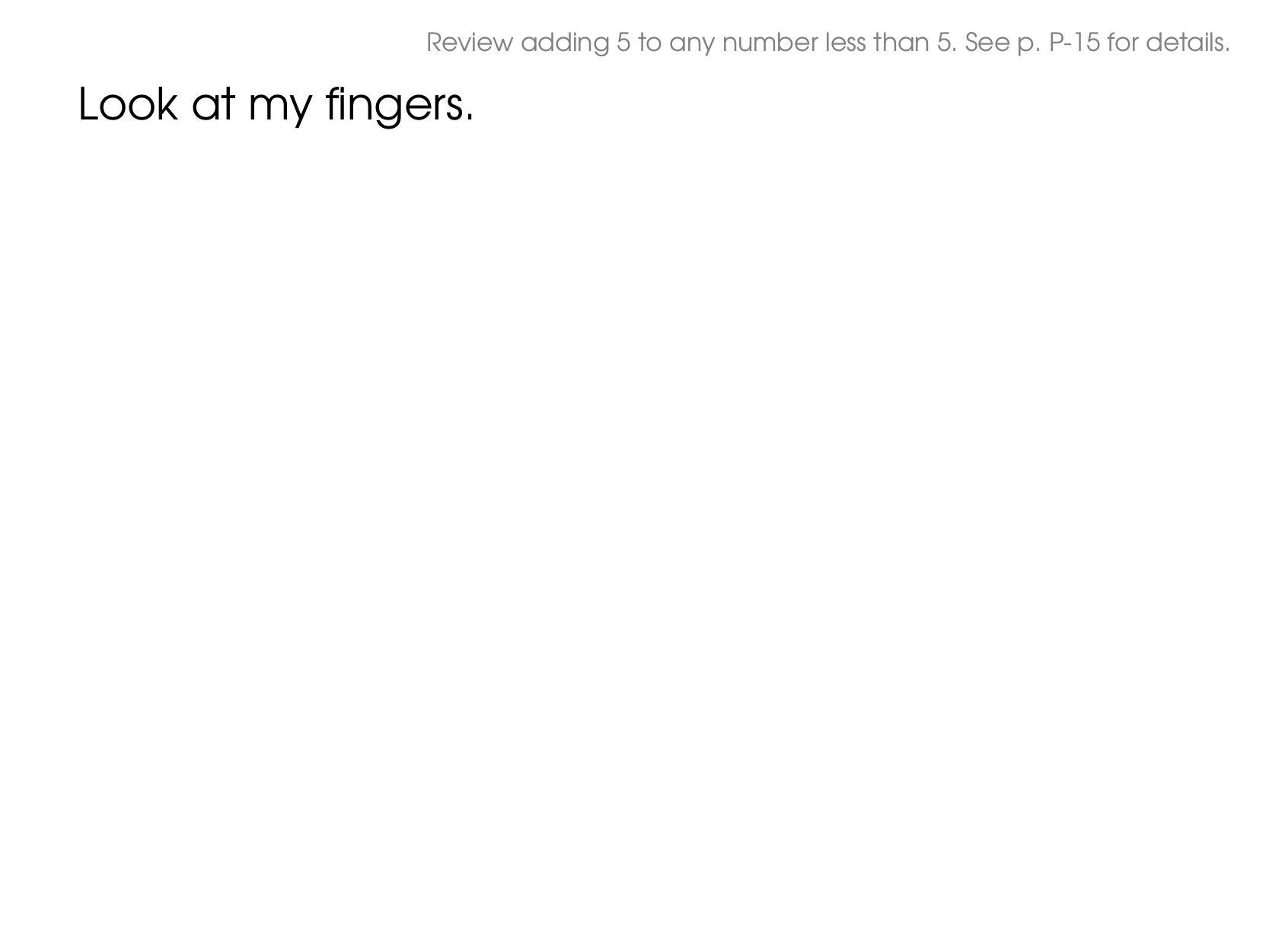

Review adding 5 to any number less than 5. See p. P-15 for details.
Look at my fingers.